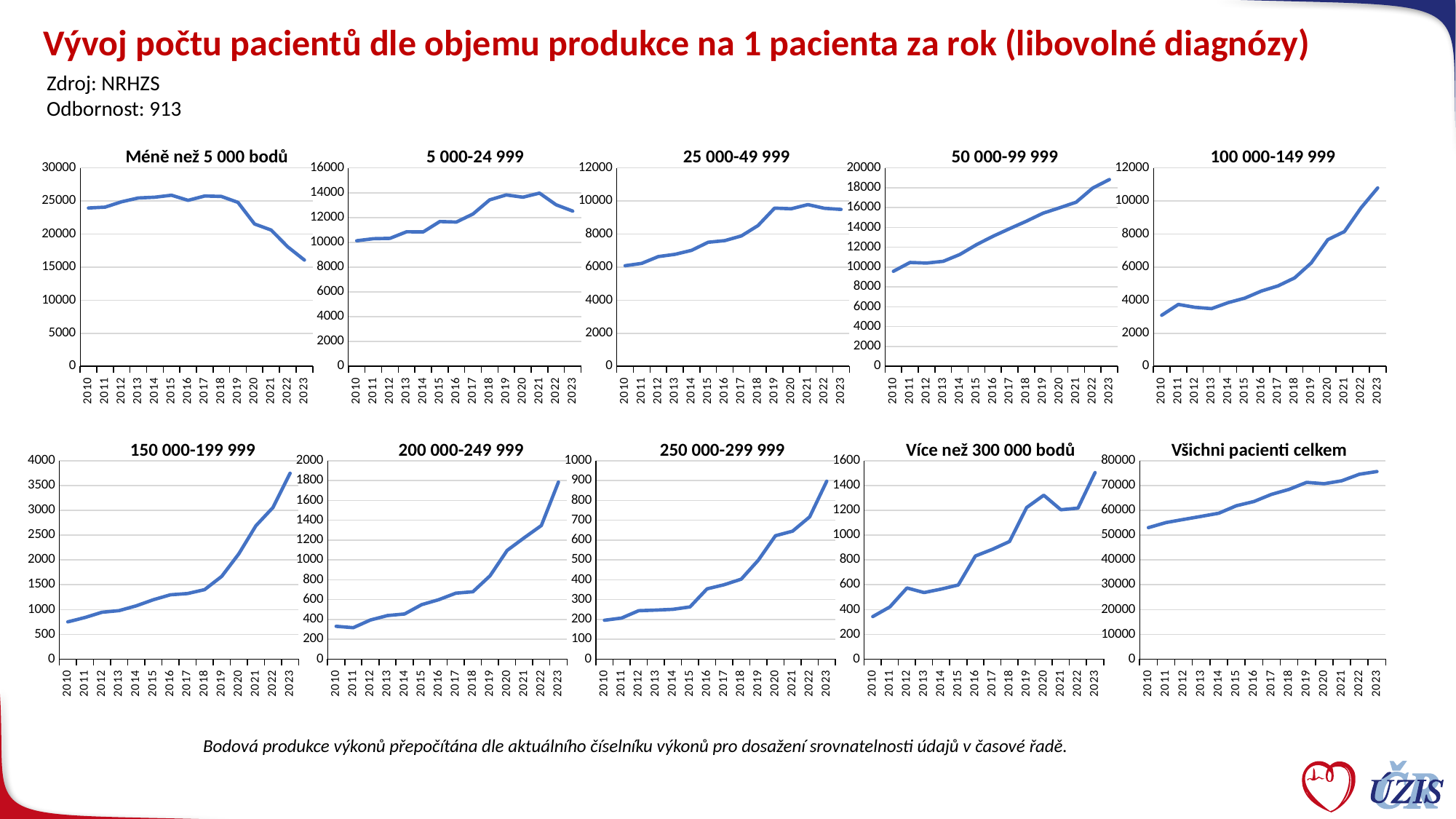

# Vývoj počtu pacientů dle objemu produkce na 1 pacienta za rok (libovolné diagnózy)
Zdroj: NRHZS
Odbornost: 913
Méně než 5 000 bodů
5 000-24 999
25 000-49 999
50 000-99 999
100 000-149 999

### Chart

| Category | Součet z 0-4 999 |
|---|---|
| 2010 | 23941.0 |
| 2011 | 24068.0 |
| 2012 | 24880.0 |
| 2013 | 25457.0 |
| 2014 | 25572.0 |
| 2015 | 25869.0 |
| 2016 | 25097.0 |
| 2017 | 25756.0 |
| 2018 | 25685.0 |
| 2019 | 24789.0 |
| 2020 | 21525.0 |
| 2021 | 20604.0 |
| 2022 | 18062.0 |
| 2023 | 16071.0 |

### Chart

| Category | Součet z 0-4 999 |
|---|---|
| 2010 | 10127.0 |
| 2011 | 10294.0 |
| 2012 | 10321.0 |
| 2013 | 10850.0 |
| 2014 | 10840.0 |
| 2015 | 11676.0 |
| 2016 | 11635.0 |
| 2017 | 12287.0 |
| 2018 | 13422.0 |
| 2019 | 13823.0 |
| 2020 | 13638.0 |
| 2021 | 13968.0 |
| 2022 | 13029.0 |
| 2023 | 12518.0 |

### Chart

| Category | Součet z 0-4 999 |
|---|---|
| 2010 | 6085.0 |
| 2011 | 6230.0 |
| 2012 | 6639.0 |
| 2013 | 6776.0 |
| 2014 | 7017.0 |
| 2015 | 7506.0 |
| 2016 | 7605.0 |
| 2017 | 7887.0 |
| 2018 | 8515.0 |
| 2019 | 9569.0 |
| 2020 | 9530.0 |
| 2021 | 9784.0 |
| 2022 | 9559.0 |
| 2023 | 9493.0 |

### Chart

| Category | Součet z 0-4 999 |
|---|---|
| 2010 | 9584.0 |
| 2011 | 10469.0 |
| 2012 | 10409.0 |
| 2013 | 10585.0 |
| 2014 | 11276.0 |
| 2015 | 12264.0 |
| 2016 | 13112.0 |
| 2017 | 13878.0 |
| 2018 | 14624.0 |
| 2019 | 15433.0 |
| 2020 | 15979.0 |
| 2021 | 16545.0 |
| 2022 | 17970.0 |
| 2023 | 18827.0 |

### Chart

| Category | Součet z 0-4 999 |
|---|---|
| 2010 | 3089.0 |
| 2011 | 3742.0 |
| 2012 | 3569.0 |
| 2013 | 3488.0 |
| 2014 | 3853.0 |
| 2015 | 4123.0 |
| 2016 | 4551.0 |
| 2017 | 4865.0 |
| 2018 | 5351.0 |
| 2019 | 6251.0 |
| 2020 | 7665.0 |
| 2021 | 8152.0 |
| 2022 | 9587.0 |
| 2023 | 10792.0 |
150 000-199 999
200 000-249 999
250 000-299 999
Více než 300 000 bodů
Všichni pacienti celkem

### Chart

| Category | Součet z 0-4 999 |
|---|---|
| 2010 | 751.0 |
| 2011 | 838.0 |
| 2012 | 945.0 |
| 2013 | 978.0 |
| 2014 | 1074.0 |
| 2015 | 1197.0 |
| 2016 | 1297.0 |
| 2017 | 1322.0 |
| 2018 | 1401.0 |
| 2019 | 1668.0 |
| 2020 | 2123.0 |
| 2021 | 2689.0 |
| 2022 | 3058.0 |
| 2023 | 3748.0 |

### Chart

| Category | Součet z 0-4 999 |
|---|---|
| 2010 | 331.0 |
| 2011 | 317.0 |
| 2012 | 394.0 |
| 2013 | 439.0 |
| 2014 | 455.0 |
| 2015 | 549.0 |
| 2016 | 599.0 |
| 2017 | 665.0 |
| 2018 | 679.0 |
| 2019 | 840.0 |
| 2020 | 1096.0 |
| 2021 | 1224.0 |
| 2022 | 1347.0 |
| 2023 | 1785.0 |

### Chart

| Category | Součet z 0-4 999 |
|---|---|
| 2010 | 196.0 |
| 2011 | 207.0 |
| 2012 | 244.0 |
| 2013 | 247.0 |
| 2014 | 251.0 |
| 2015 | 263.0 |
| 2016 | 354.0 |
| 2017 | 375.0 |
| 2018 | 403.0 |
| 2019 | 499.0 |
| 2020 | 622.0 |
| 2021 | 645.0 |
| 2022 | 717.0 |
| 2023 | 897.0 |

### Chart

| Category | Součet z 0-4 999 |
|---|---|
| 2010 | 343.0 |
| 2011 | 421.0 |
| 2012 | 574.0 |
| 2013 | 537.0 |
| 2014 | 565.0 |
| 2015 | 598.0 |
| 2016 | 832.0 |
| 2017 | 886.0 |
| 2018 | 949.0 |
| 2019 | 1223.0 |
| 2020 | 1322.0 |
| 2021 | 1205.0 |
| 2022 | 1218.0 |
| 2023 | 1505.0 |

### Chart

| Category | Součet z 0-4 999 |
|---|---|
| 2010 | 53026.0 |
| 2011 | 55068.0 |
| 2012 | 56340.0 |
| 2013 | 57564.0 |
| 2014 | 58828.0 |
| 2015 | 61841.0 |
| 2016 | 63546.0 |
| 2017 | 66443.0 |
| 2018 | 68450.0 |
| 2019 | 71272.0 |
| 2020 | 70744.0 |
| 2021 | 71923.0 |
| 2022 | 74547.0 |
| 2023 | 75636.0 |
Bodová produkce výkonů přepočítána dle aktuálního číselníku výkonů pro dosažení srovnatelnosti údajů v časové řadě.